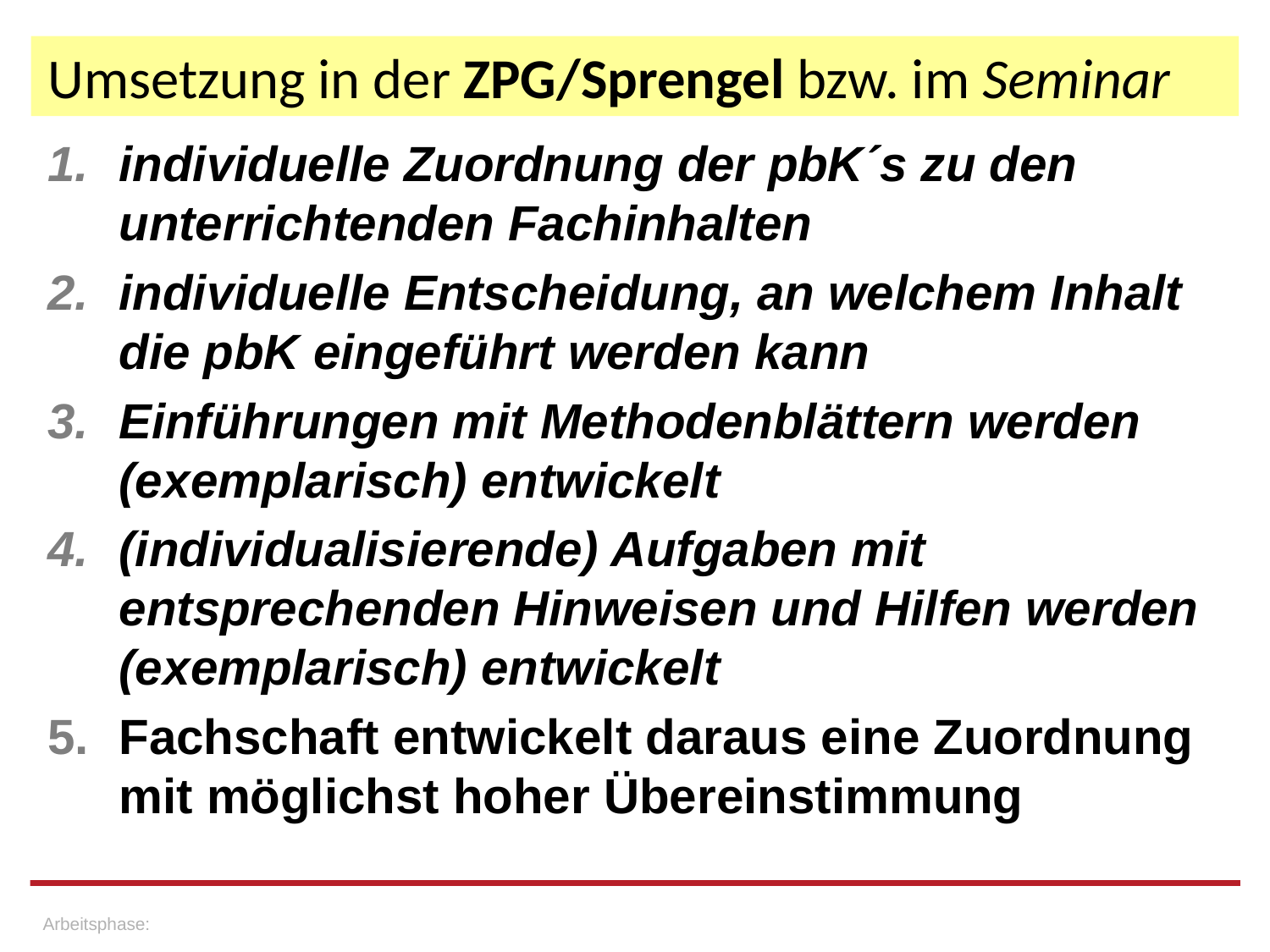

# Umsetzung in der ZPG/Sprengel bzw. im Seminar
individuelle Zuordnung der pbK´s zu den unterrichtenden Fachinhalten
individuelle Entscheidung, an welchem Inhalt die pbK eingeführt werden kann
Einführungen mit Methodenblättern werden (exemplarisch) entwickelt
(individualisierende) Aufgaben mit entsprechenden Hinweisen und Hilfen werden (exemplarisch) entwickelt
Fachschaft entwickelt daraus eine Zuordnung mit möglichst hoher Übereinstimmung

Arbeitsphase: